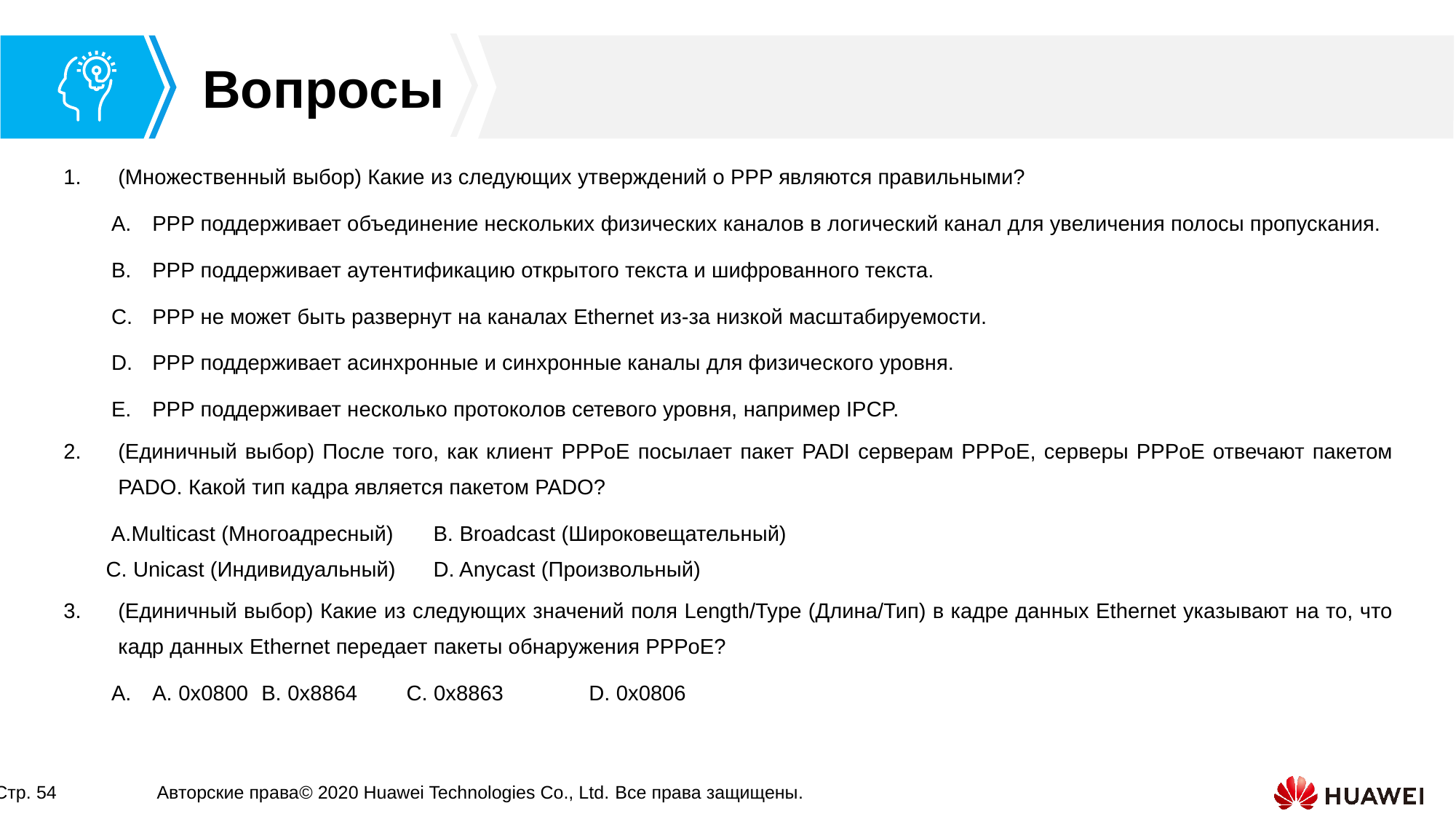

(Множественный выбор) Какие из следующих утверждений о PPP являются правильными?
PPP поддерживает объединение нескольких физических каналов в логический канал для увеличения полосы пропускания.
PPP поддерживает аутентификацию открытого текста и шифрованного текста.
PPP не может быть развернут на каналах Ethernet из-за низкой масштабируемости.
PPP поддерживает асинхронные и синхронные каналы для физического уровня.
PPP поддерживает несколько протоколов сетевого уровня, например IPCP.
(Единичный выбор) После того, как клиент PPPoE посылает пакет PADI серверам PPPoE, серверы PPPoE отвечают пакетом PADO. Какой тип кадра является пакетом PADO?
Multicast (Многоадресный)	B. Broadcast (Широковещательный)
C. Unicast (Индивидуальный)	D. Anycast (Произвольный)
(Единичный выбор) Какие из следующих значений поля Length/Type (Длина/Тип) в кадре данных Ethernet указывают на то, что кадр данных Ethernet передает пакеты обнаружения PPPoE?
A. 0x0800	B. 0x8864 	      C. 0x8863 	D. 0x0806